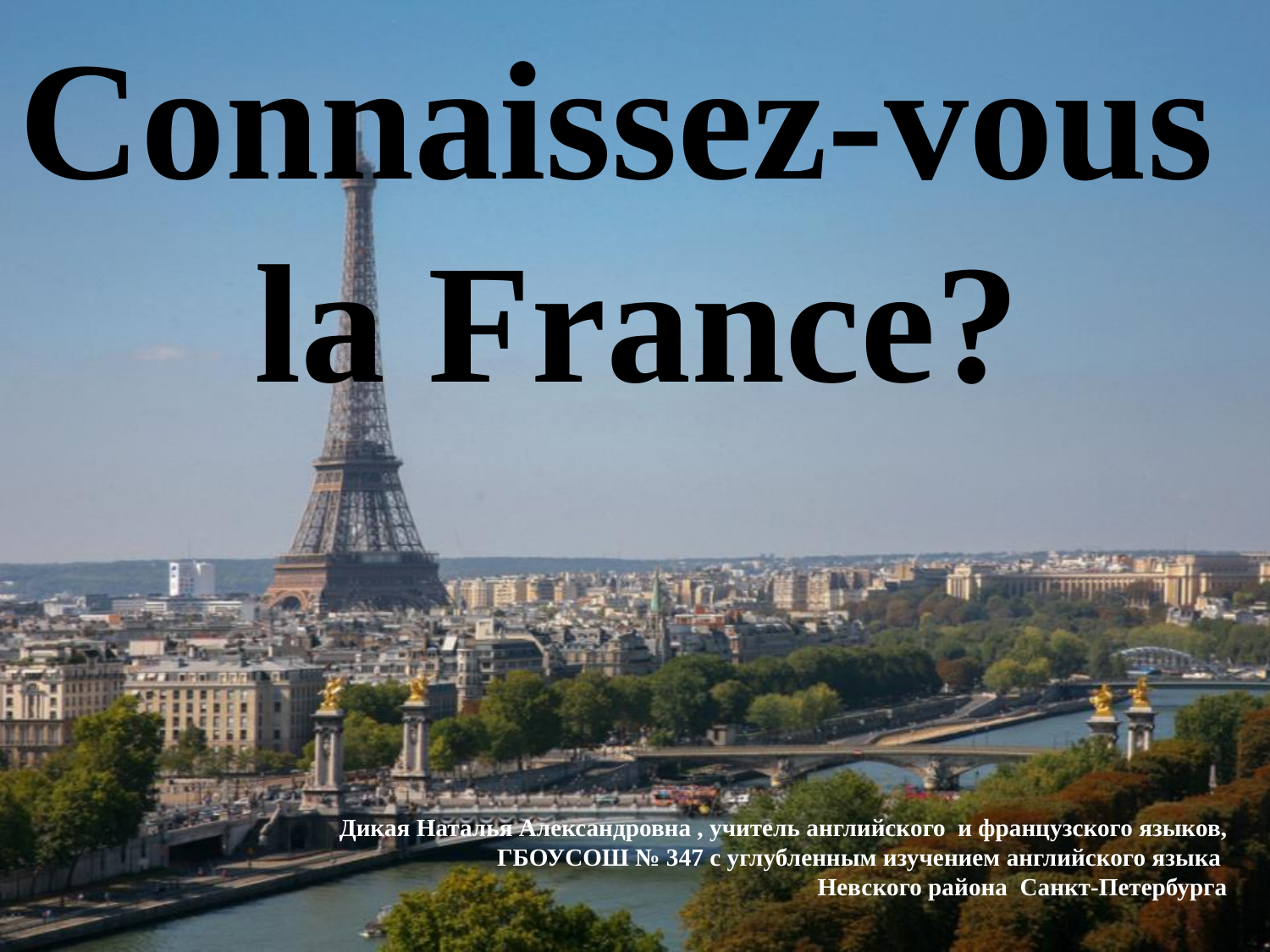

Connaissez-vous
la France?
Дикая Наталья Александровна , учитель английского  и французского языков,
  ГБОУСОШ № 347 с углубленным изучением английского языка
Невского района  Санкт-Петербурга